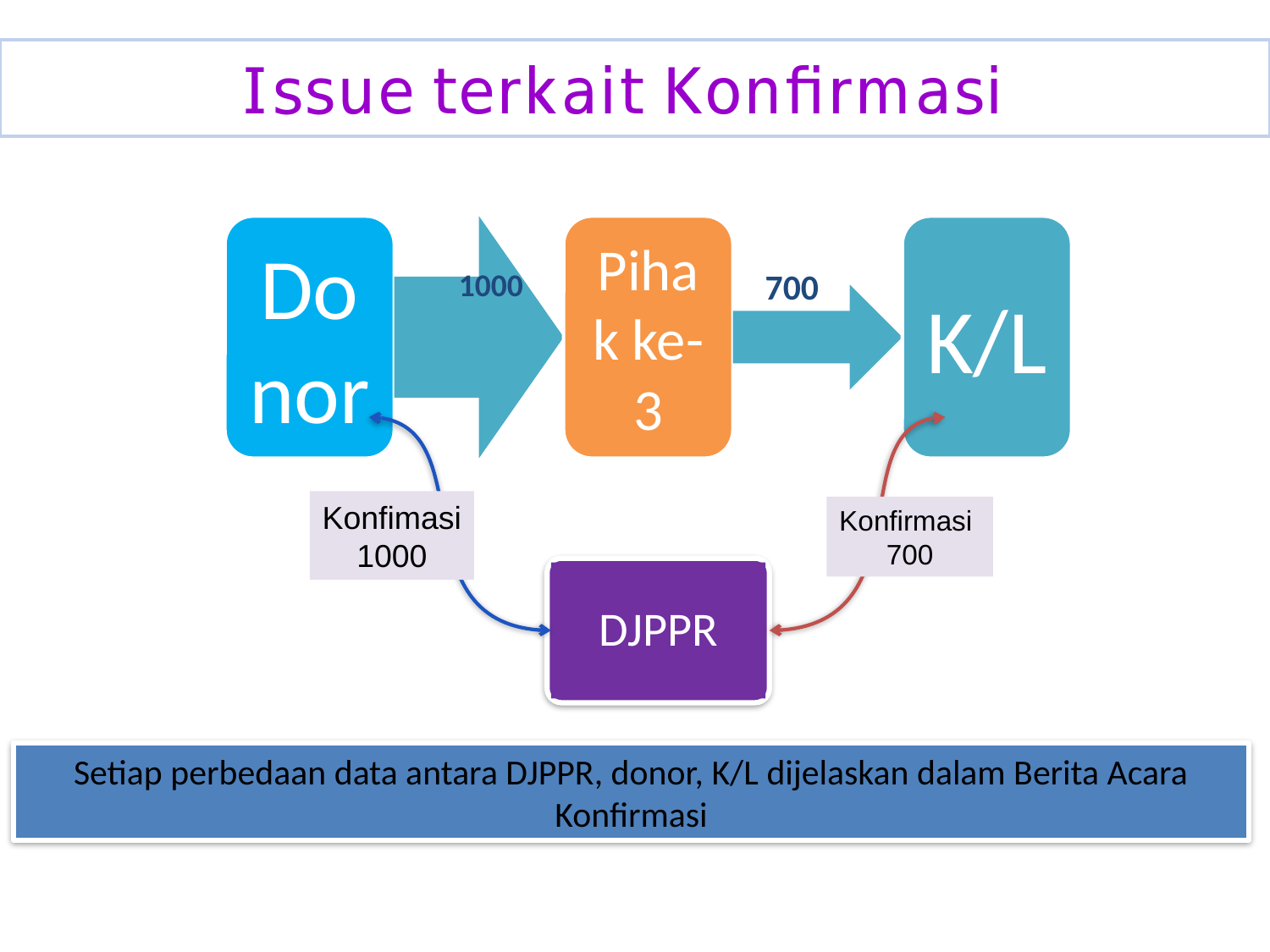

Issue terkait Konfirmasi
Donor
Pihak ke-3
K/L
1000
700
Konfimasi
1000
Konfirmasi
700

DJPPR
Setiap perbedaan data antara DJPPR, donor, K/L dijelaskan dalam Berita Acara Konfirmasi